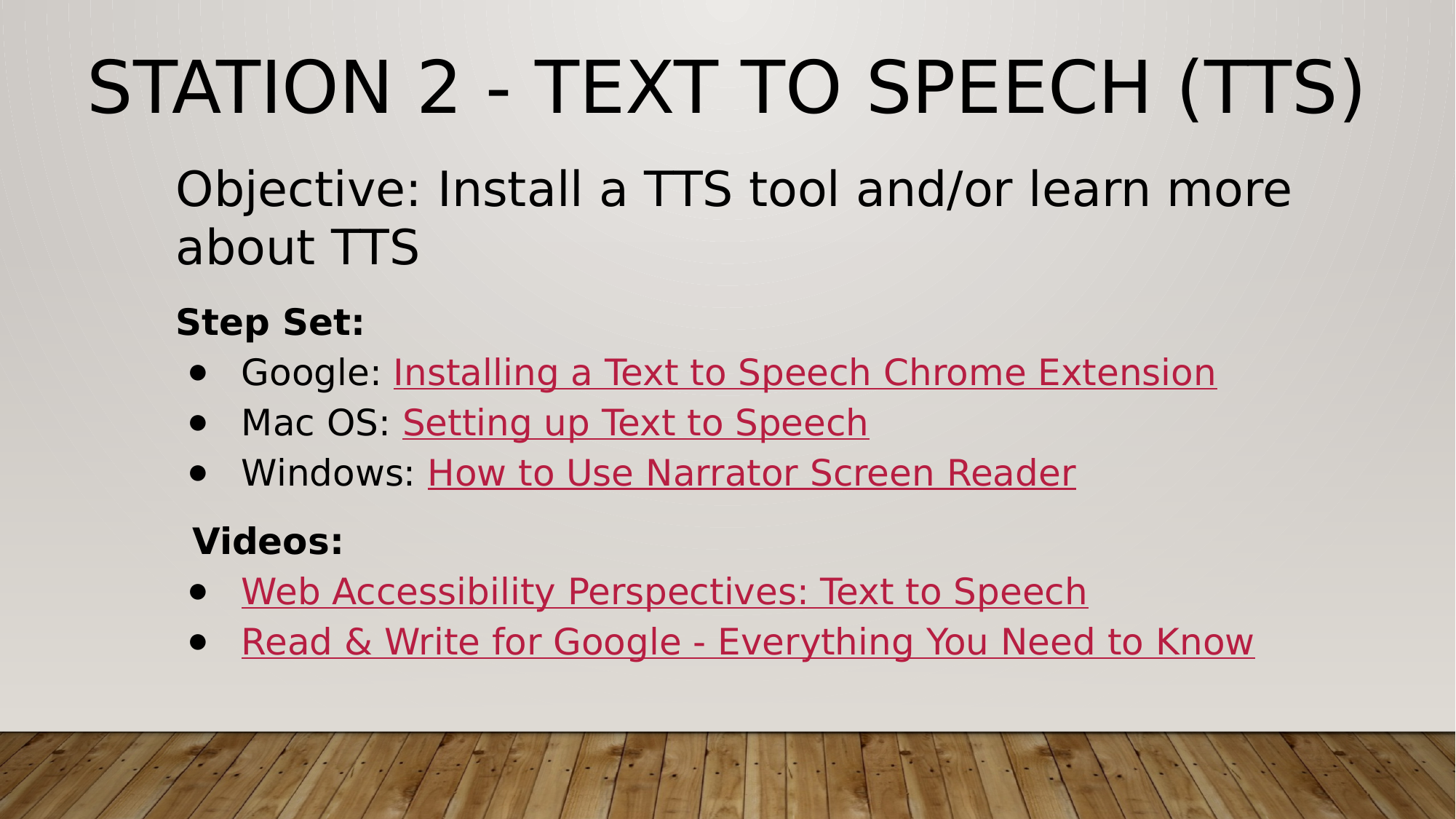

# Station 2 - Text To Speech (TTS)
Objective: Install a TTS tool and/or learn more about TTS
Step Set:
Google: Installing a Text to Speech Chrome Extension
Mac OS: Setting up Text to Speech
Windows: How to Use Narrator Screen Reader
Videos:
Web Accessibility Perspectives: Text to Speech
Read & Write for Google - Everything You Need to Know